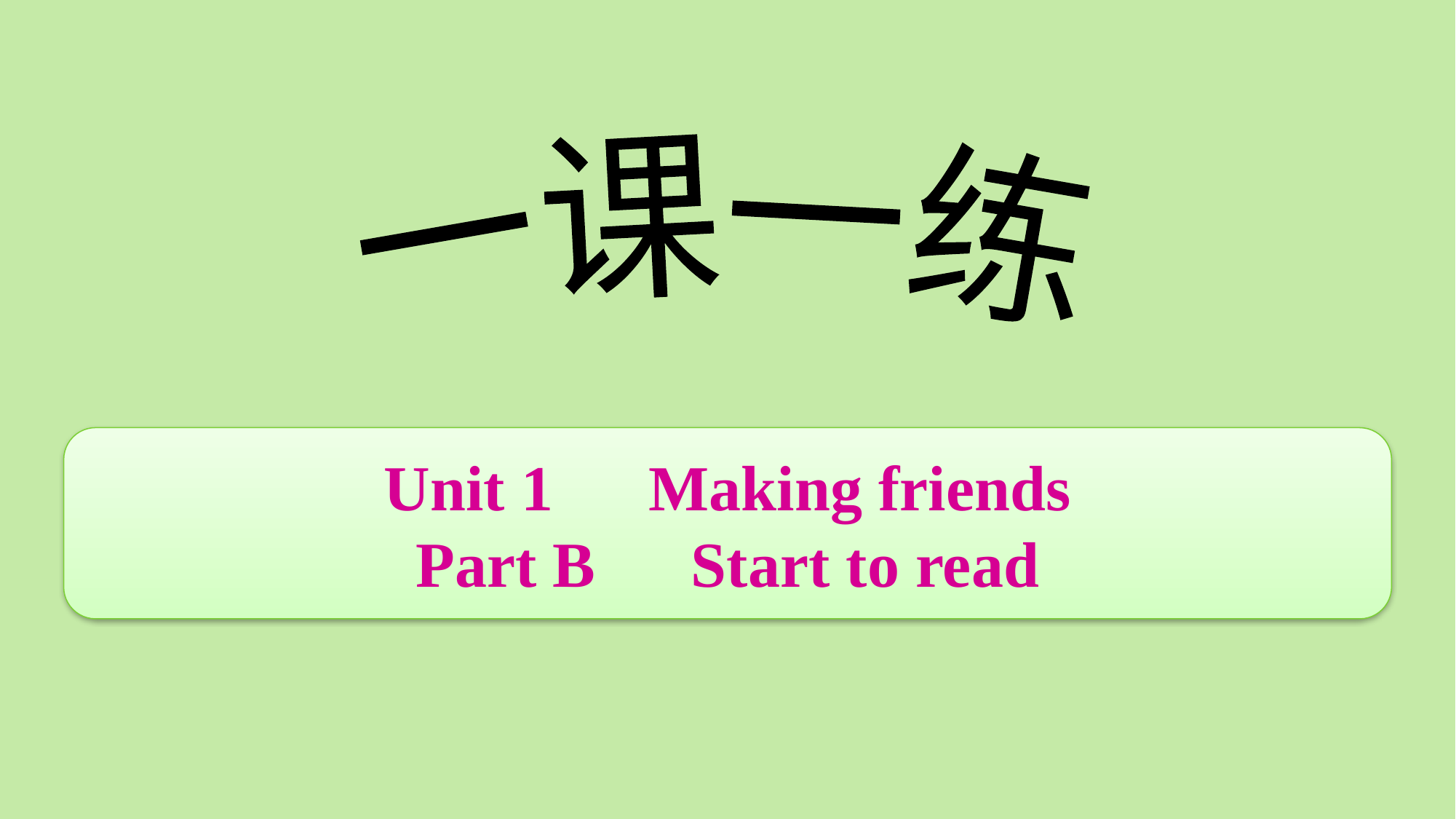

Unit 1　Making friends
Part B　Start to read